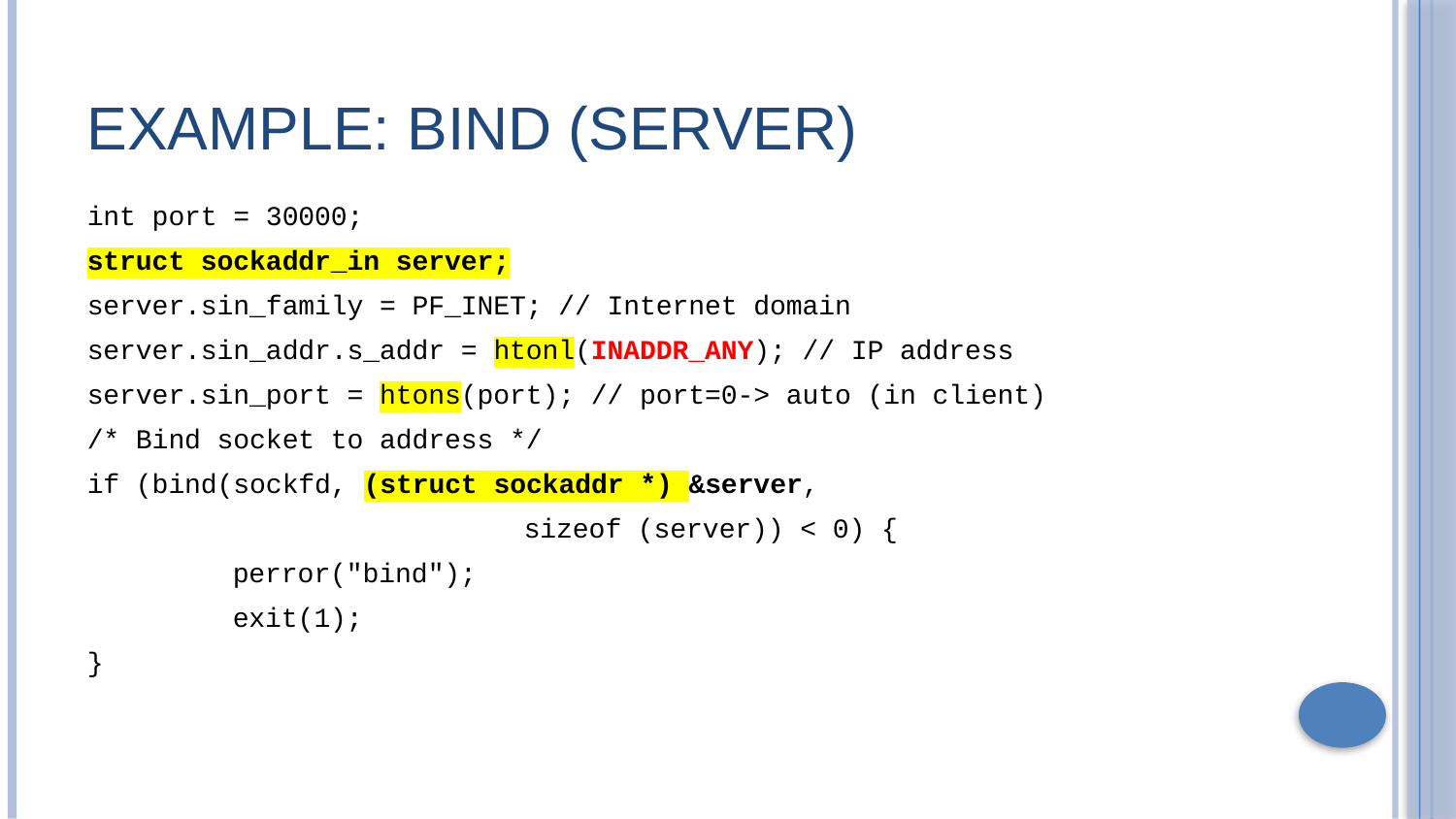

# Example: Bind (Server)
int port = 30000;
struct sockaddr_in server;
server.sin_family = PF_INET; // Internet domain
server.sin_addr.s_addr = htonl(INADDR_ANY); // IP address
server.sin_port = htons(port); // port=0-> auto (in client)
/* Bind socket to address */
if (bind(sockfd, (struct sockaddr *) &server,
			sizeof (server)) < 0) {
	perror("bind");
	exit(1);
}